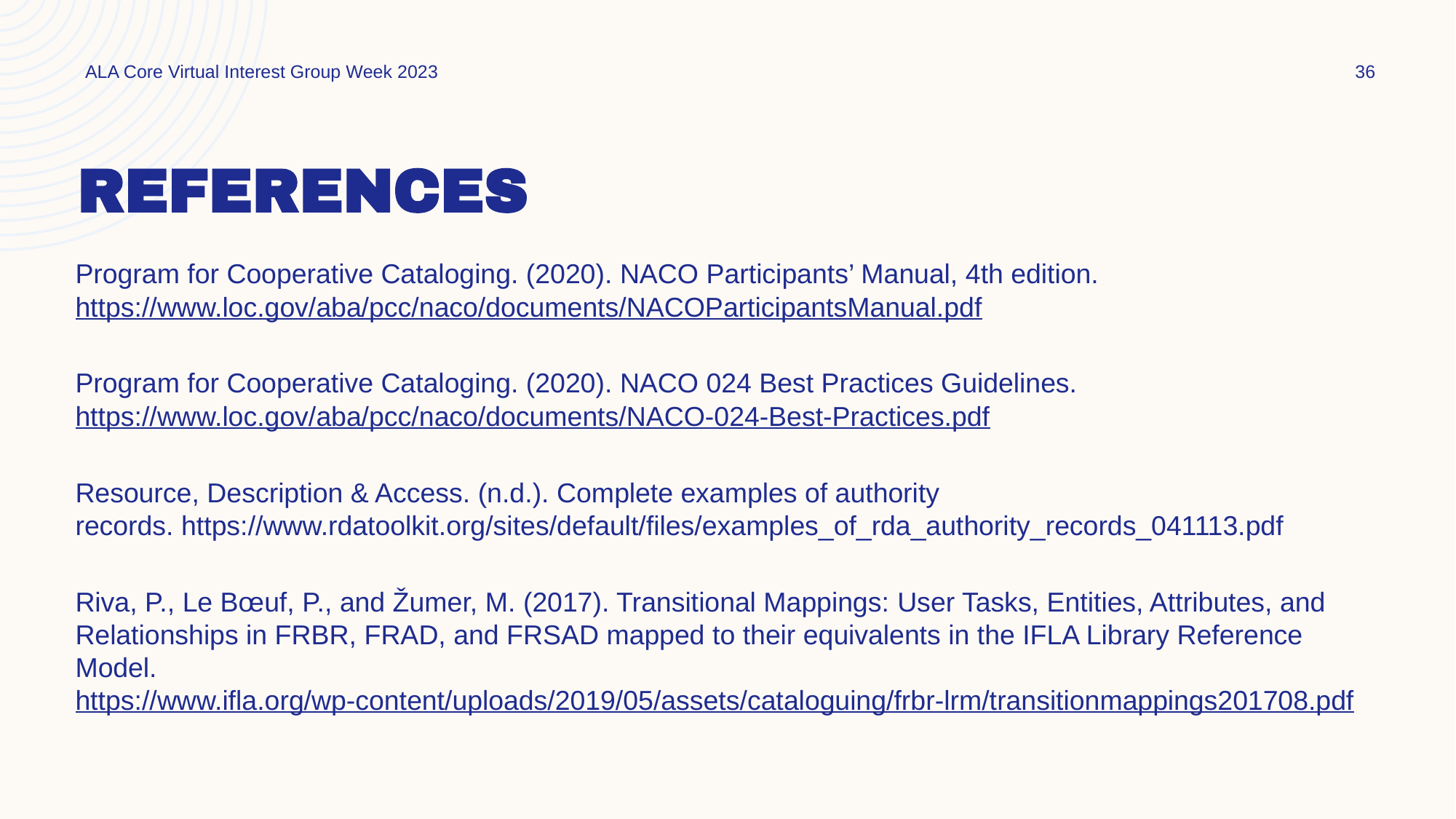

ALA Core Virtual Interest Group Week 2023
36
# References
Program for Cooperative Cataloging. (2020). NACO Participants’ Manual, 4th edition. https://www.loc.gov/aba/pcc/naco/documents/NACOParticipantsManual.pdf

Program for Cooperative Cataloging. (2020). NACO 024 Best Practices Guidelines. https://www.loc.gov/aba/pcc/naco/documents/NACO-024-Best-Practices.pdf

Resource, Description & Access. (n.d.). Complete examples of authority records. https://www.rdatoolkit.org/sites/default/files/examples_of_rda_authority_records_041113.pdf

Riva, P., Le Bœuf, P., and Žumer, M. (2017). Transitional Mappings: User Tasks, Entities, Attributes, and Relationships in FRBR, FRAD, and FRSAD mapped to their equivalents in the IFLA Library Reference Model. https://www.ifla.org/wp-content/uploads/2019/05/assets/cataloguing/frbr-lrm/transitionmappings201708.pdf